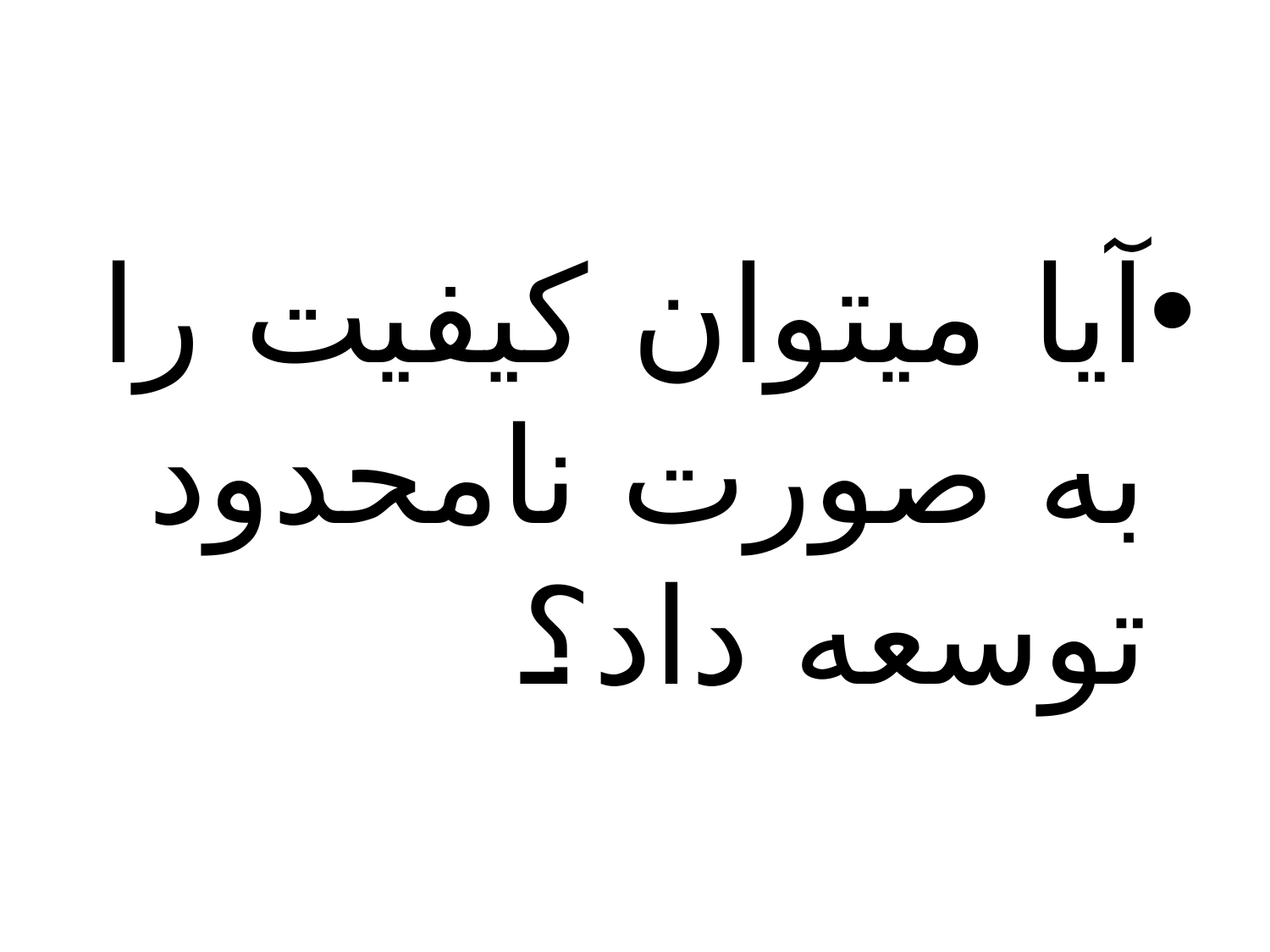

#
آیا میتوان کیفیت را به صورت نامحدود توسعه داد؟